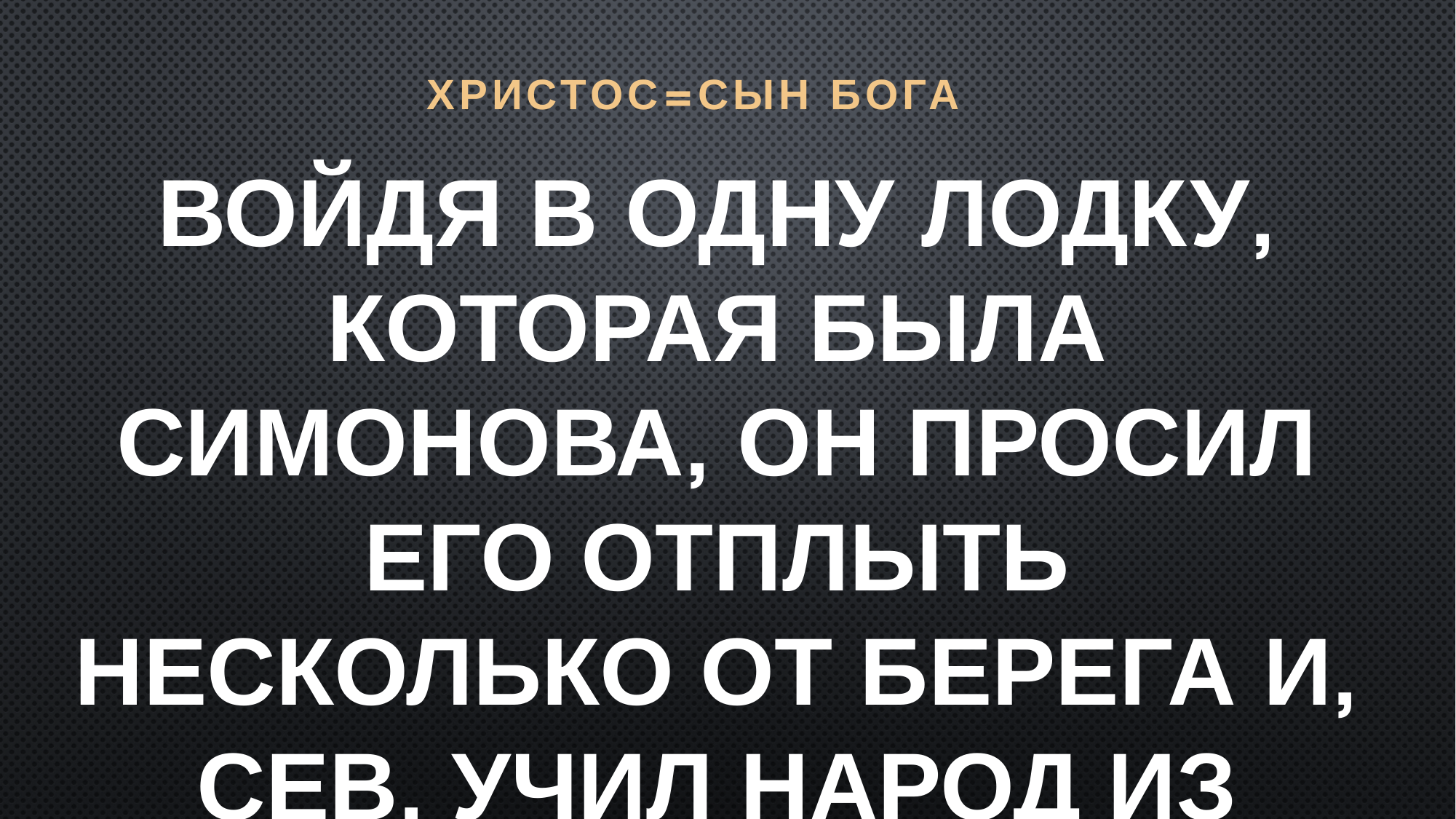

ХРИСТОС=СЫН БОГА
Войдя в одну лодку, которая была Симонова, Он просил его отплыть несколько от берега и, сев, учил народ из лодки.